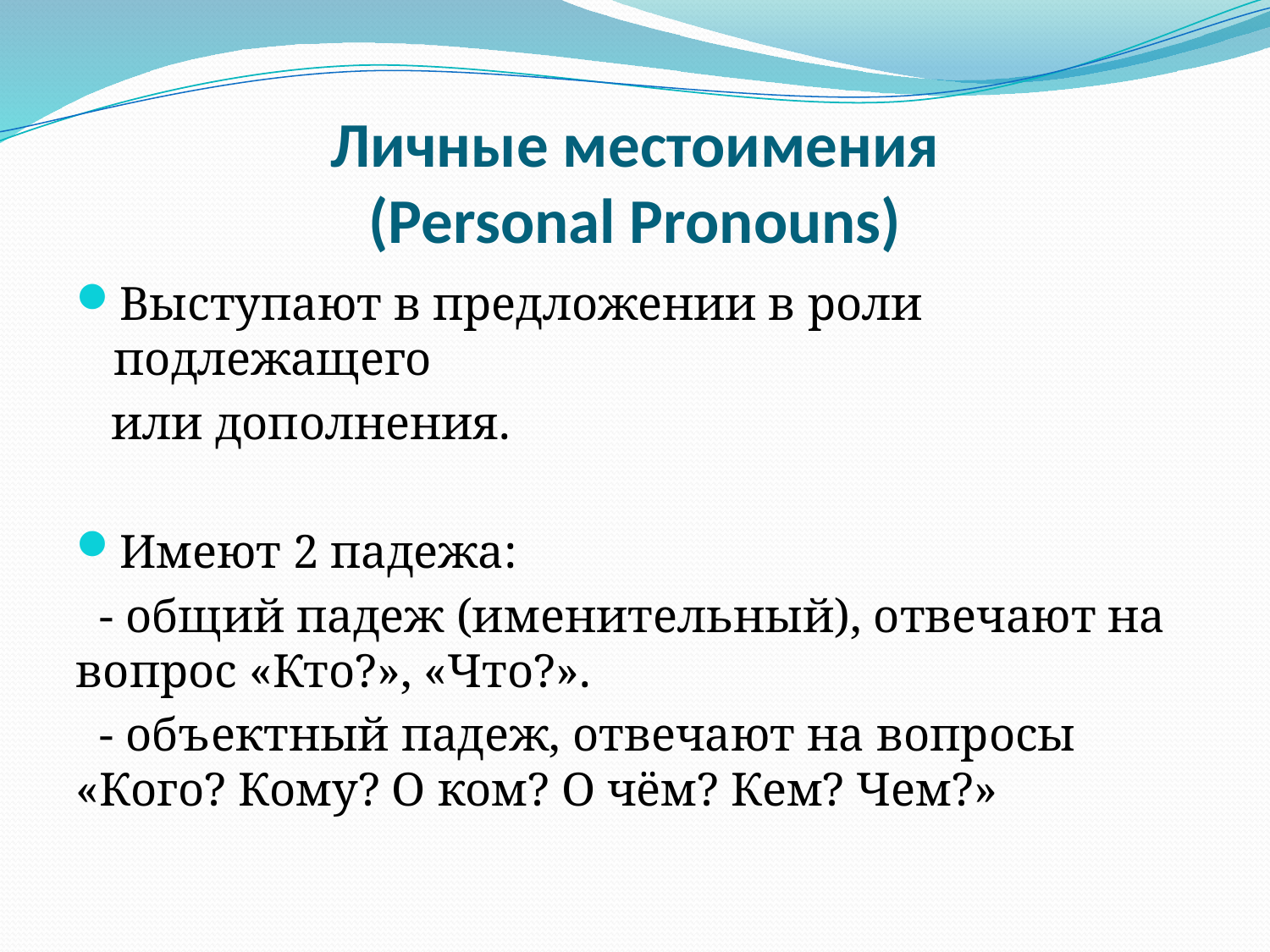

# Личные местоимения (Personal Pronouns)
Выступают в предложении в роли подлежащего
   или дополнения.

Имеют 2 падежа:
  - общий падеж (именительный), отвечают на вопрос «Кто?», «Что?».
  - объектный падеж, отвечают на вопросы «Кого? Кому? О ком? О чём? Кем? Чем?»